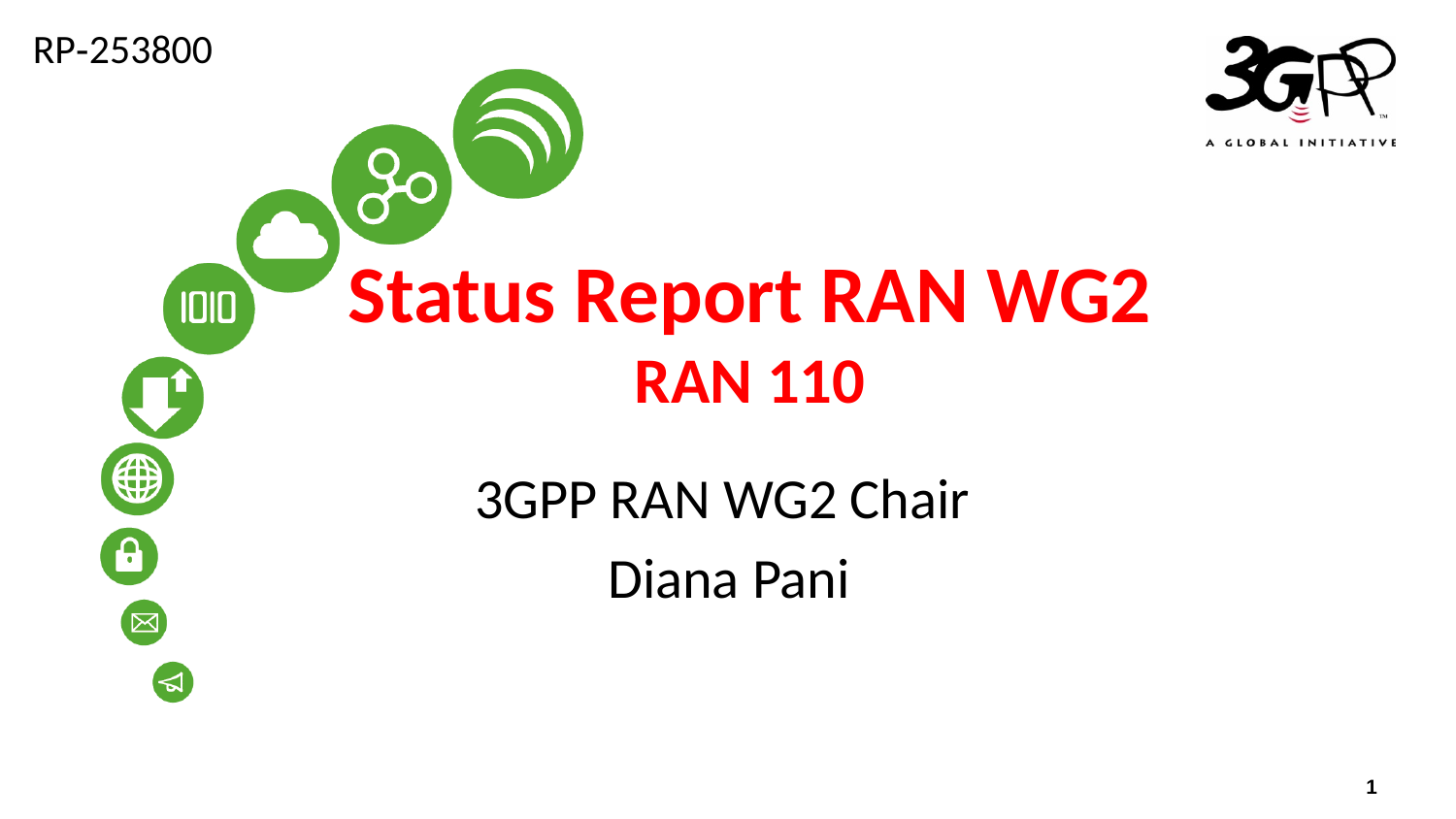

RP‑253800
Status Report RAN WG2
RAN 110
3GPP RAN WG2 Chair
Diana Pani